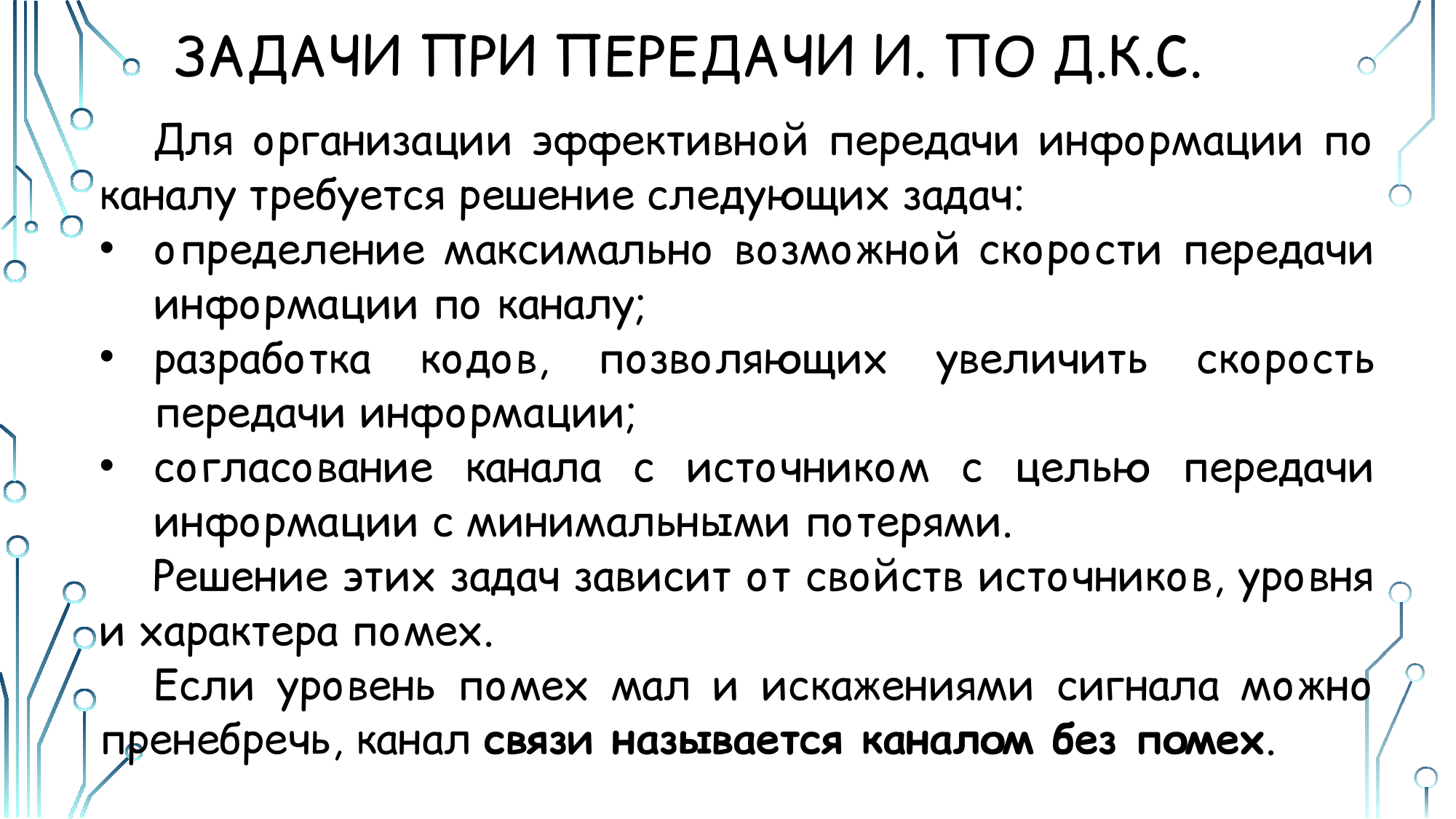

# Задачи при передачи И. по Д.К.С.
Для организации эффективной передачи информации по каналу требуется решение следующих задач:
определение максимально возможной скорости передачи информации по каналу;
разработка кодов, позволяющих увеличить скорость передачи информации;
согласование канала с источником с целью передачи информации с минимальными потерями.
Решение этих задач зависит от свойств источников, уровня и характера помех.
Если уровень помех мал и искажениями сигнала можно пренебречь, канал связи называется каналом без помех.